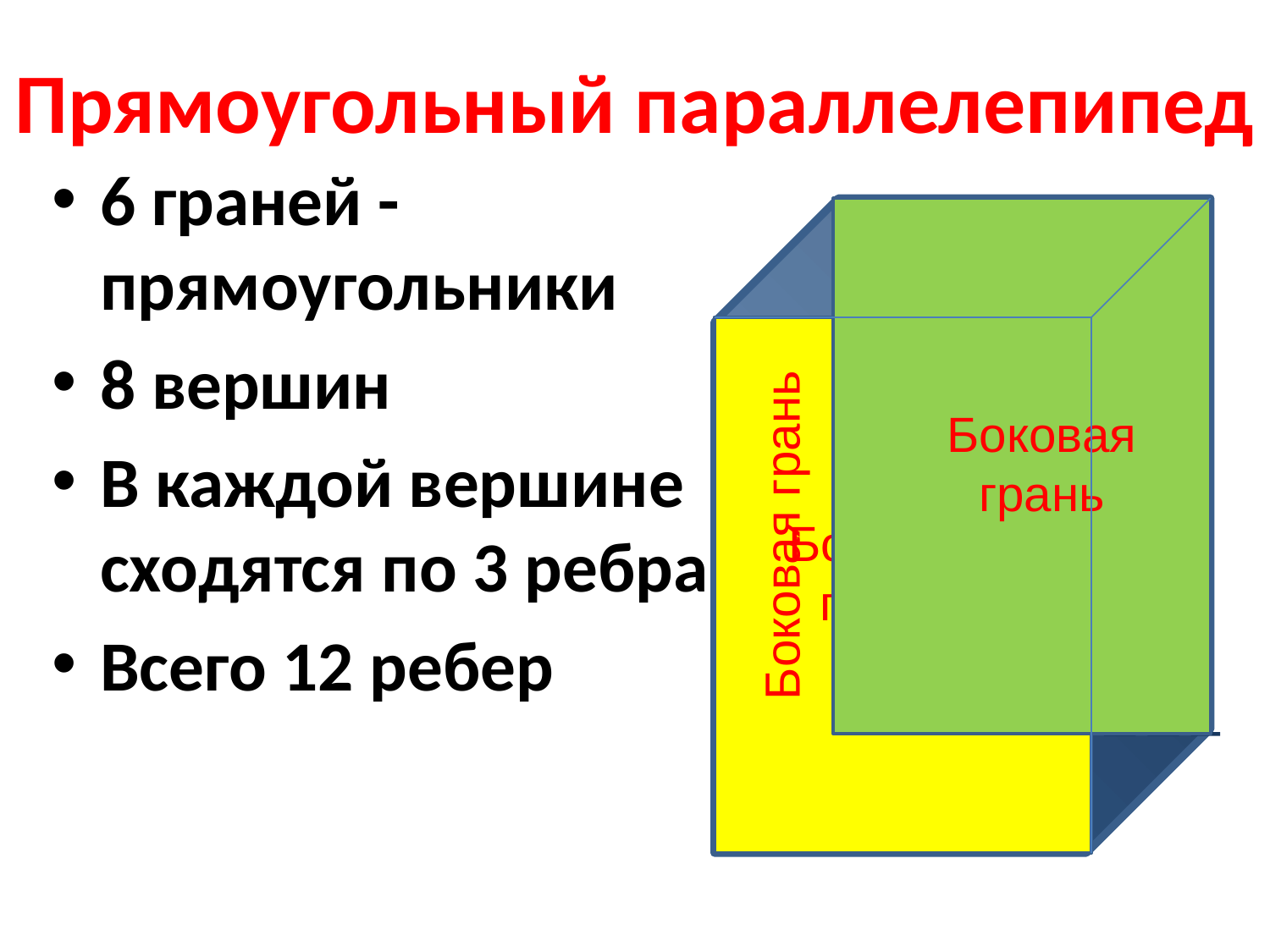

# Прямоугольный параллелепипед
6 граней - прямоугольники
8 вершин
В каждой вершине сходятся по 3 ребра
Всего 12 ребер
Верхняя грань

Боковая грань
Боковая грань
Боковая грань
Боковая грань
Нижняя грань